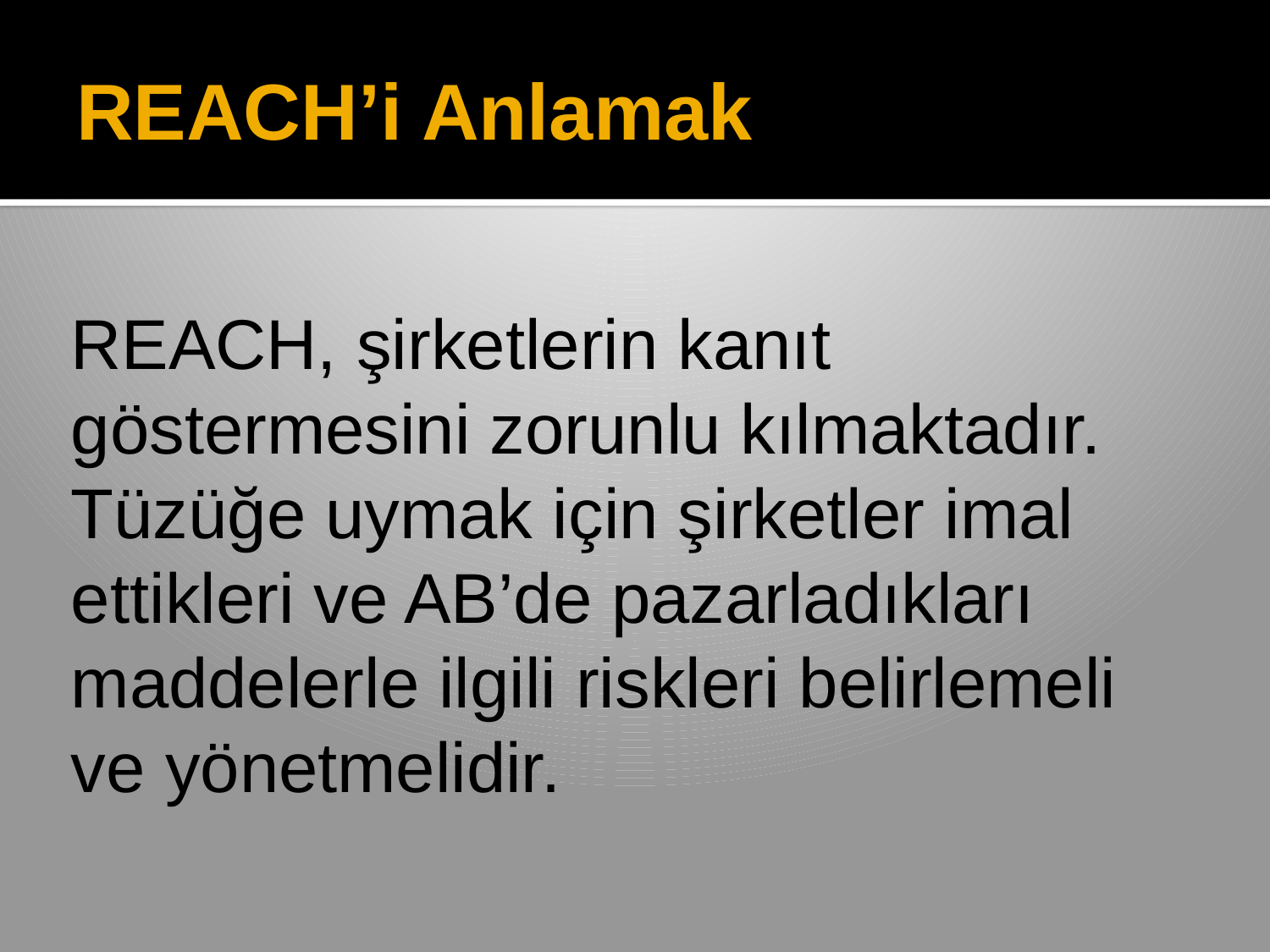

# REACH’i Anlamak
REACH, şirketlerin kanıt göstermesini zorunlu kılmaktadır. Tüzüğe uymak için şirketler imal ettikleri ve AB’de pazarladıkları maddelerle ilgili riskleri belirlemeli ve yönetmelidir.